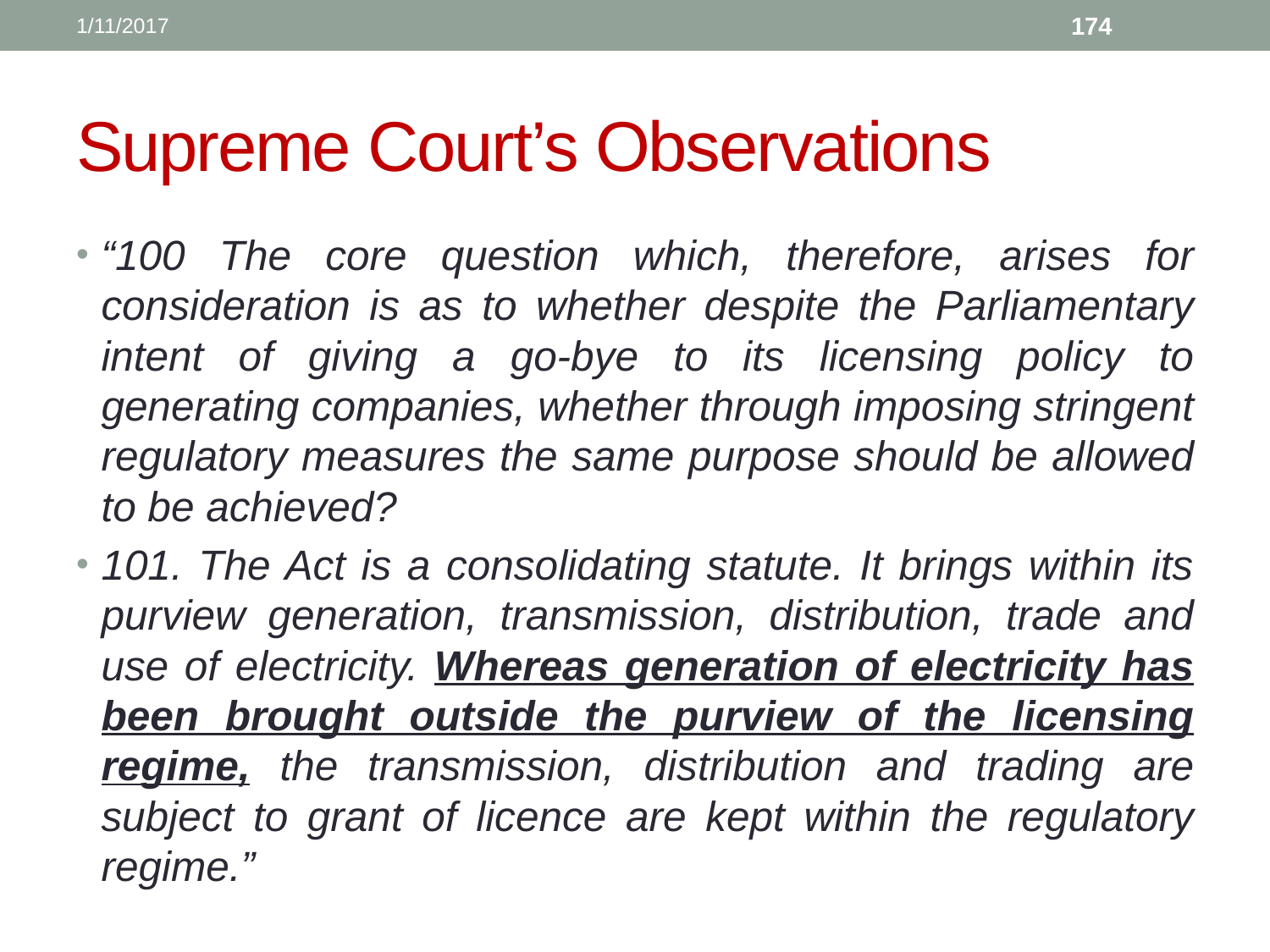

1/11/2017
174
# Supreme Court’s Observations
“100 The core question which, therefore, arises for consideration is as to whether despite the Parliamentary intent of giving a go-bye to its licensing policy to generating companies, whether through imposing stringent regulatory measures the same purpose should be allowed to be achieved?
101. The Act is a consolidating statute. It brings within its purview generation, transmission, distribution, trade and use of electricity. Whereas generation of electricity has been brought outside the purview of the licensing regime, the transmission, distribution and trading are subject to grant of licence are kept within the regulatory regime.”